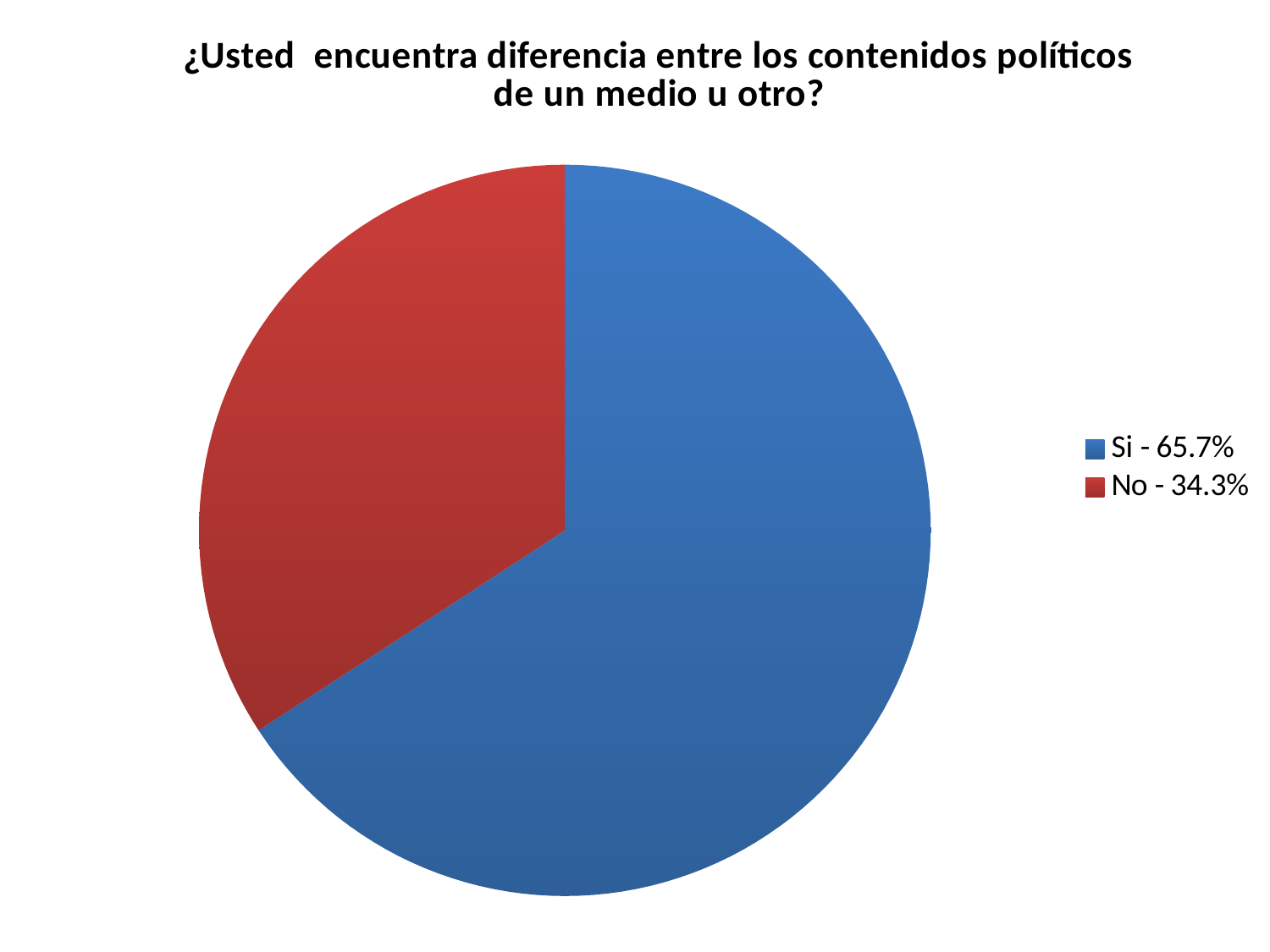

### Chart: ¿Usted  encuentra diferencia entre los contenidos políticos de un medio u otro?

| Category | Ventas |
|---|---|
| Si - 65.7% | 100.0 |
| No - 34.3% | 52.0 |